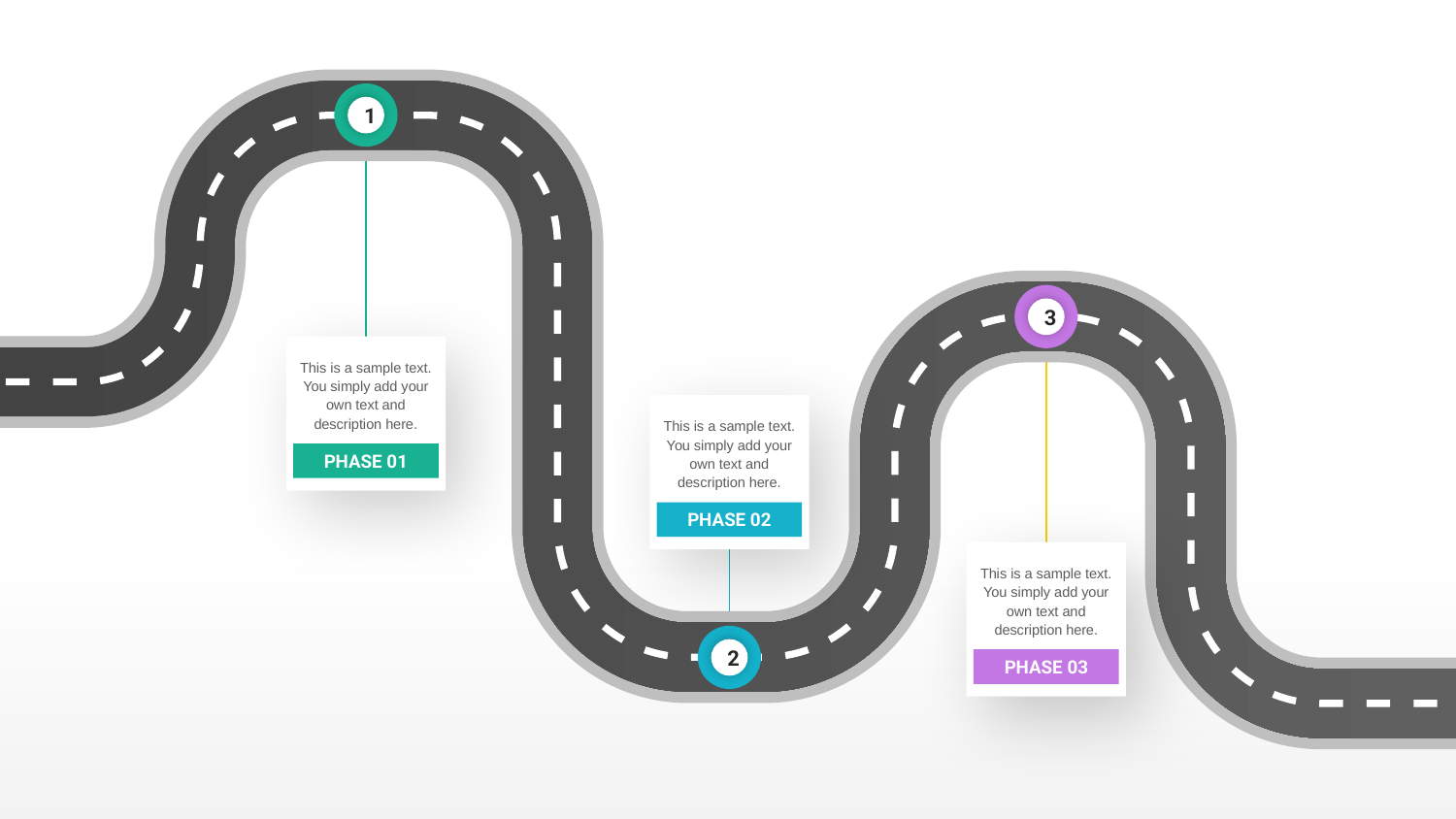

1

3

This is a sample text. You simply add your own text and description here.

This is a sample text. You simply add your own text and description here.
PHASE 01
PHASE 02

This is a sample text. You simply add your own text and description here.

2
PHASE 03